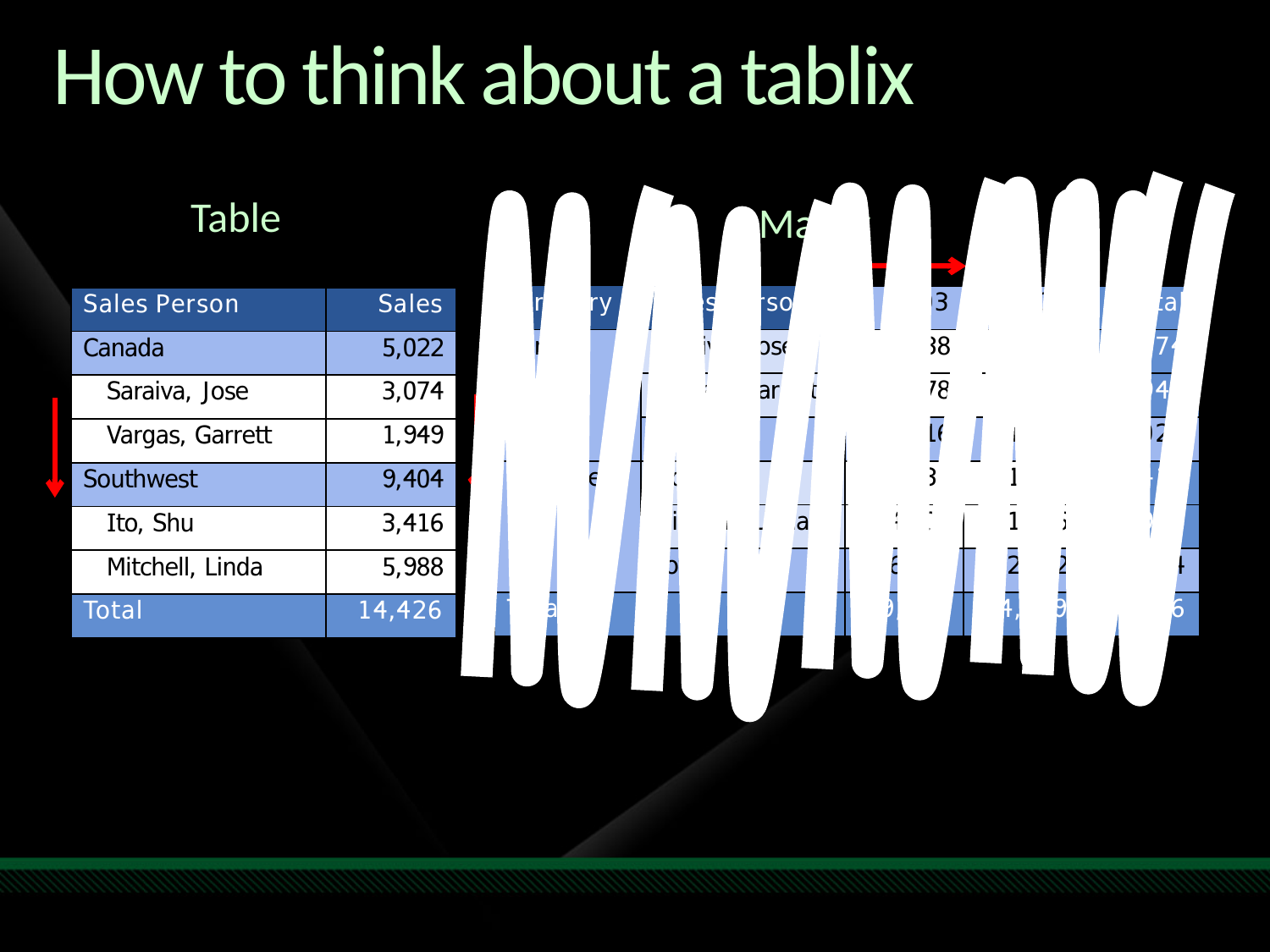

# How to think about a tablix

Table
Matrix
| Territory | Sales Person | 2003 | 2004 | Total |
| --- | --- | --- | --- | --- |
| Canada | Saraiva, Jose | 1,838 | 1,236 | 3,074 |
|  | Vargas, Garrett | 1,378 | 570 | 1,949 |
|  | Total | 3,216 | 1,807 | 5,022 |
| Southwest | Ito, Shu | 2,339 | 1,076 | 3,416 |
|  | Mitchell, Linda | 4,102 | 1,886 | 5,988 |
|  | Total | 6,442 | 2,962 | 9,404 |
| Total |  | 9,657 | 4,769 | 14,426 |
| Sales Person | Sales |
| --- | --- |
| Canada | 5,022 |
| Saraiva, Jose | 3,074 |
| Vargas, Garrett | 1,949 |
| Southwest | 9,404 |
| Ito, Shu | 3,416 |
| Mitchell, Linda | 5,988 |
| Total | 14,426 |